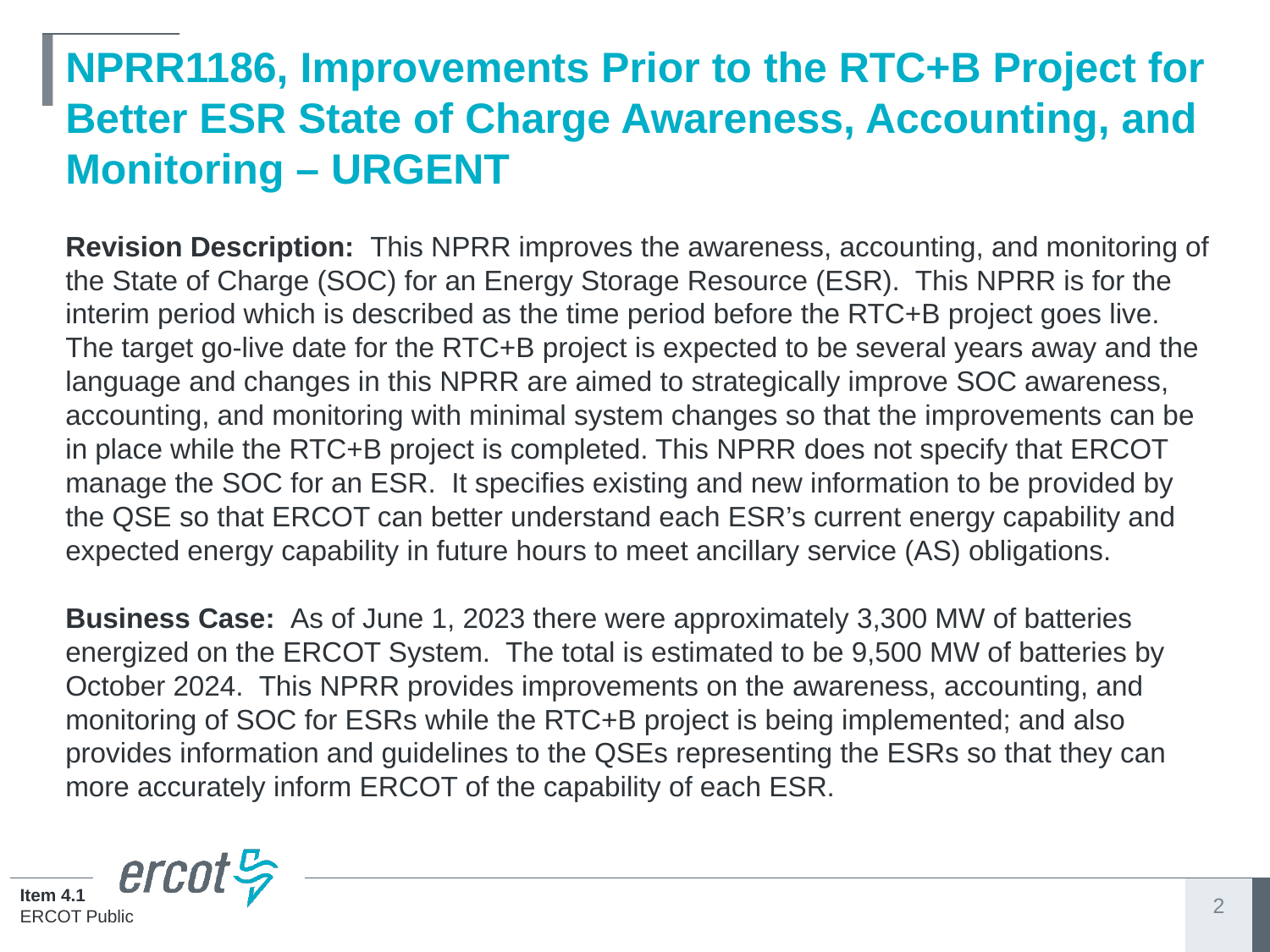

# NPRR1186, Improvements Prior to the RTC+B Project for Better ESR State of Charge Awareness, Accounting, and Monitoring – URGENT
Revision Description:  This NPRR improves the awareness, accounting, and monitoring of the State of Charge (SOC) for an Energy Storage Resource (ESR).  This NPRR is for the interim period which is described as the time period before the RTC+B project goes live.  The target go-live date for the RTC+B project is expected to be several years away and the language and changes in this NPRR are aimed to strategically improve SOC awareness, accounting, and monitoring with minimal system changes so that the improvements can be in place while the RTC+B project is completed. This NPRR does not specify that ERCOT manage the SOC for an ESR.  It specifies existing and new information to be provided by the QSE so that ERCOT can better understand each ESR’s current energy capability and expected energy capability in future hours to meet ancillary service (AS) obligations.

Business Case:  As of June 1, 2023 there were approximately 3,300 MW of batteries energized on the ERCOT System.  The total is estimated to be 9,500 MW of batteries by October 2024.  This NPRR provides improvements on the awareness, accounting, and monitoring of SOC for ESRs while the RTC+B project is being implemented; and also provides information and guidelines to the QSEs representing the ESRs so that they can more accurately inform ERCOT of the capability of each ESR.

2